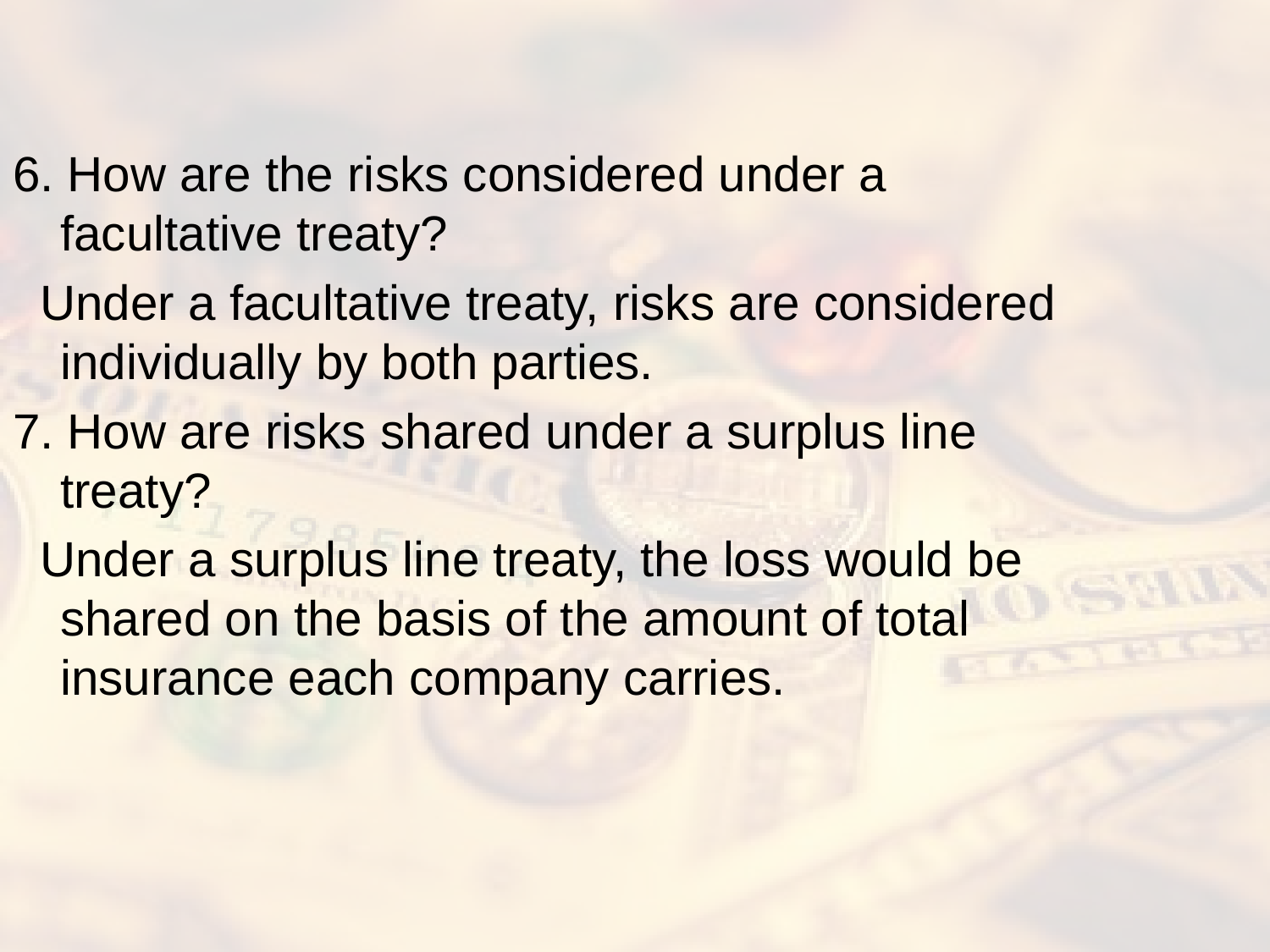

#
6. How are the risks considered under a facultative treaty?
  Under a facultative treaty, risks are considered individually by both parties.
7. How are risks shared under a surplus line treaty?
  Under a surplus line treaty, the loss would be shared on the basis of the amount of total insurance each company carries.